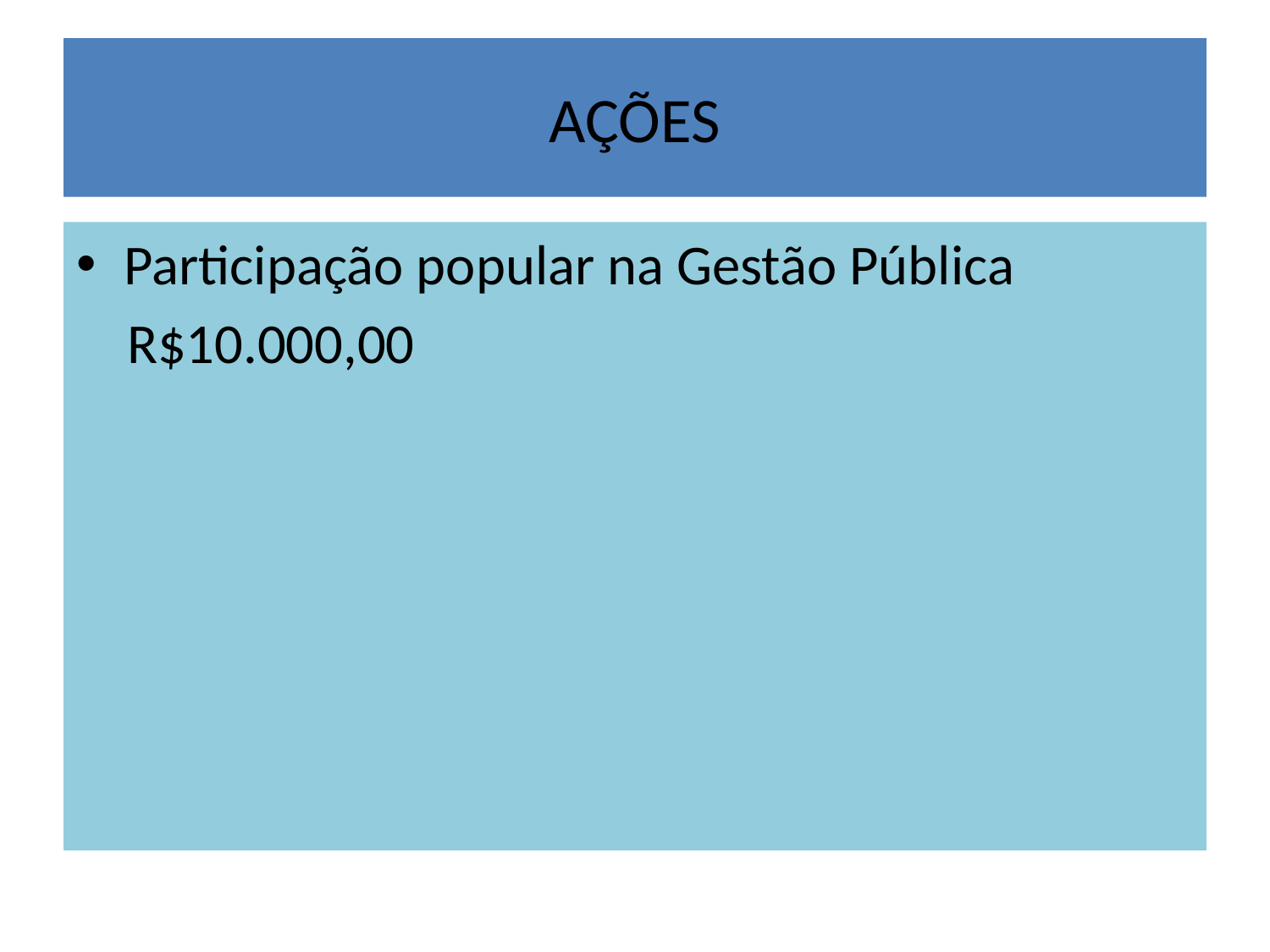

# AÇÕES
Participação popular na Gestão Pública
    R$10.000,00